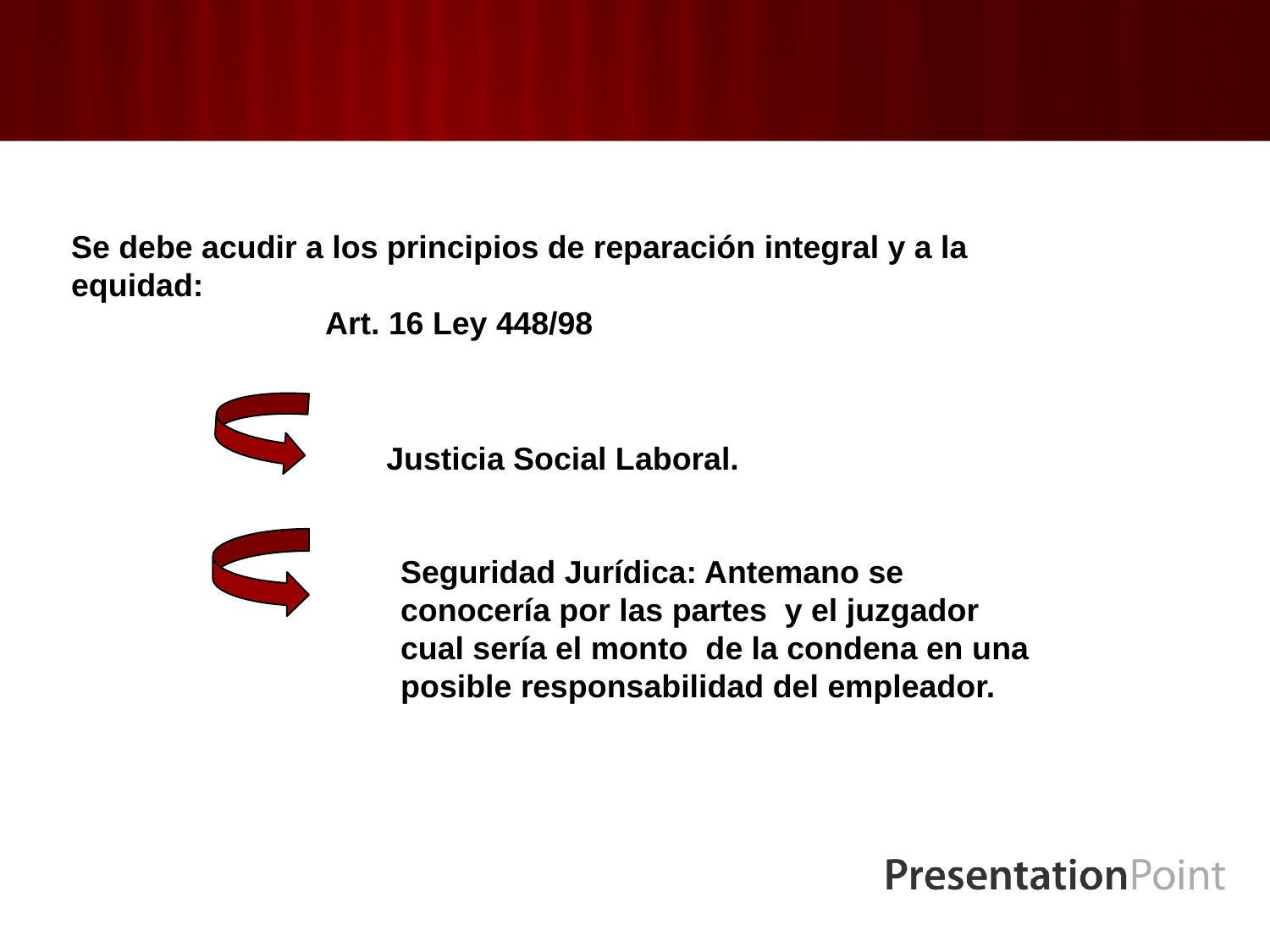

Se debe acudir a los principios de reparación integral y a la equidad:
		Art. 16 Ley 448/98

Justicia Social Laboral.

Seguridad Jurídica: Antemano se conocería por las partes  y el juzgador cual sería el monto  de la condena en una posible responsabilidad del empleador.